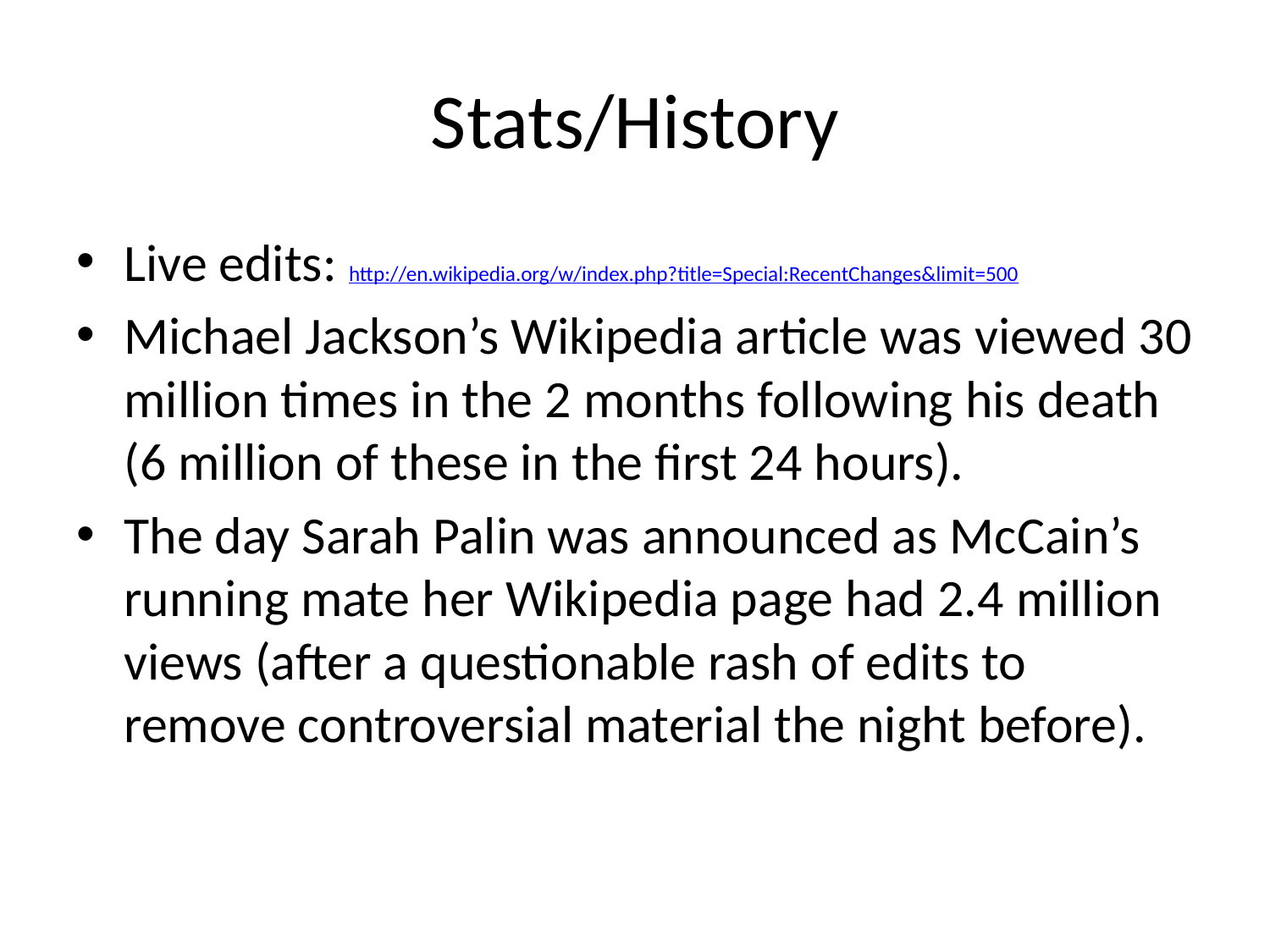

# Stats/History
Live edits: http://en.wikipedia.org/w/index.php?title=Special:RecentChanges&limit=500
Michael Jackson’s Wikipedia article was viewed 30 million times in the 2 months following his death (6 million of these in the first 24 hours).
The day Sarah Palin was announced as McCain’s running mate her Wikipedia page had 2.4 million views (after a questionable rash of edits to remove controversial material the night before).